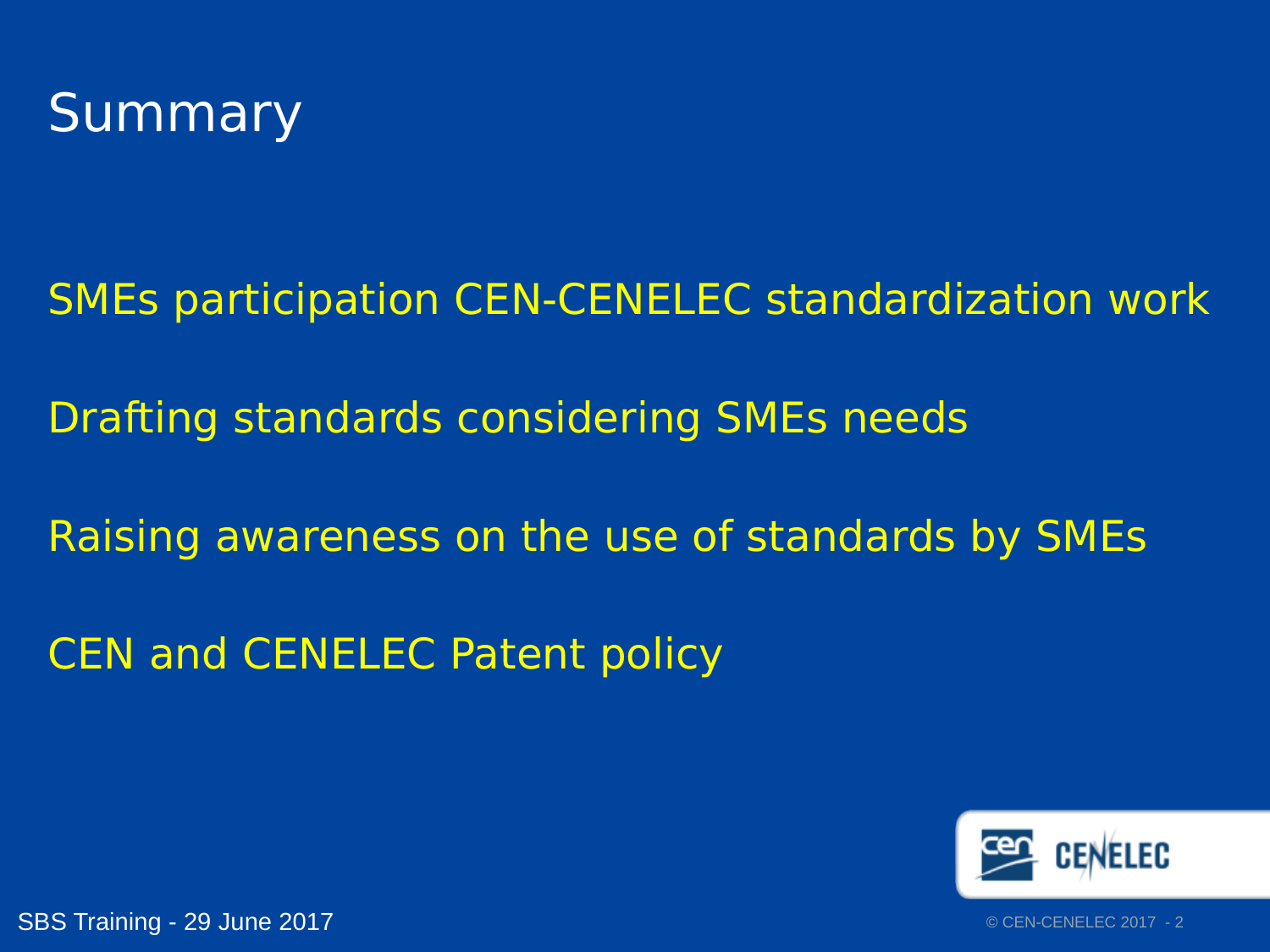

# Summary

SMEs participation CEN-CENELEC standardization work

Drafting standards considering SMEs needs

Raising awareness on the use of standards by SMEs

CEN and CENELEC Patent policy